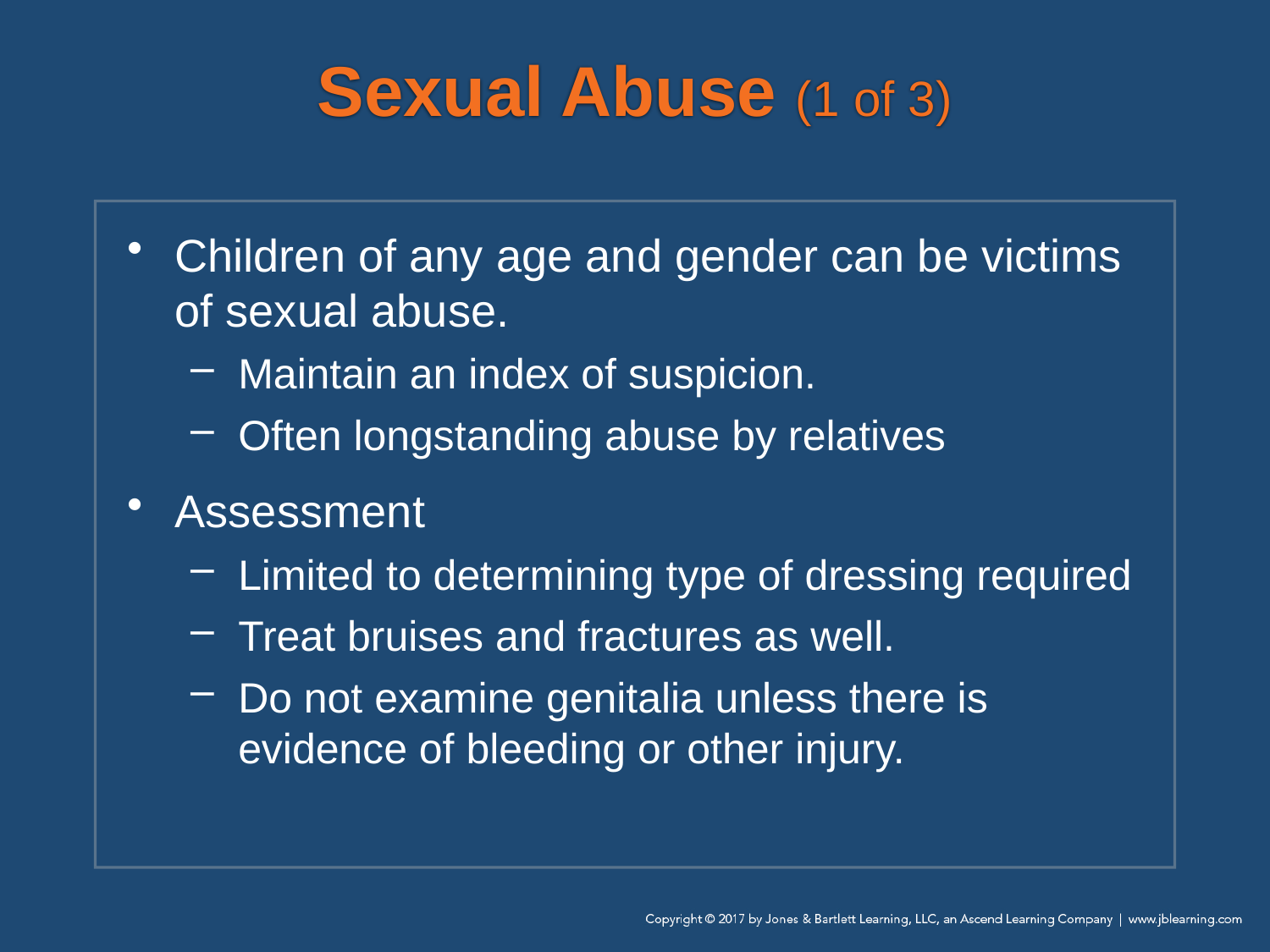

# Sexual Abuse (1 of 3)
Children of any age and gender can be victims of sexual abuse.
Maintain an index of suspicion.
Often longstanding abuse by relatives
Assessment
Limited to determining type of dressing required
Treat bruises and fractures as well.
Do not examine genitalia unless there is evidence of bleeding or other injury.